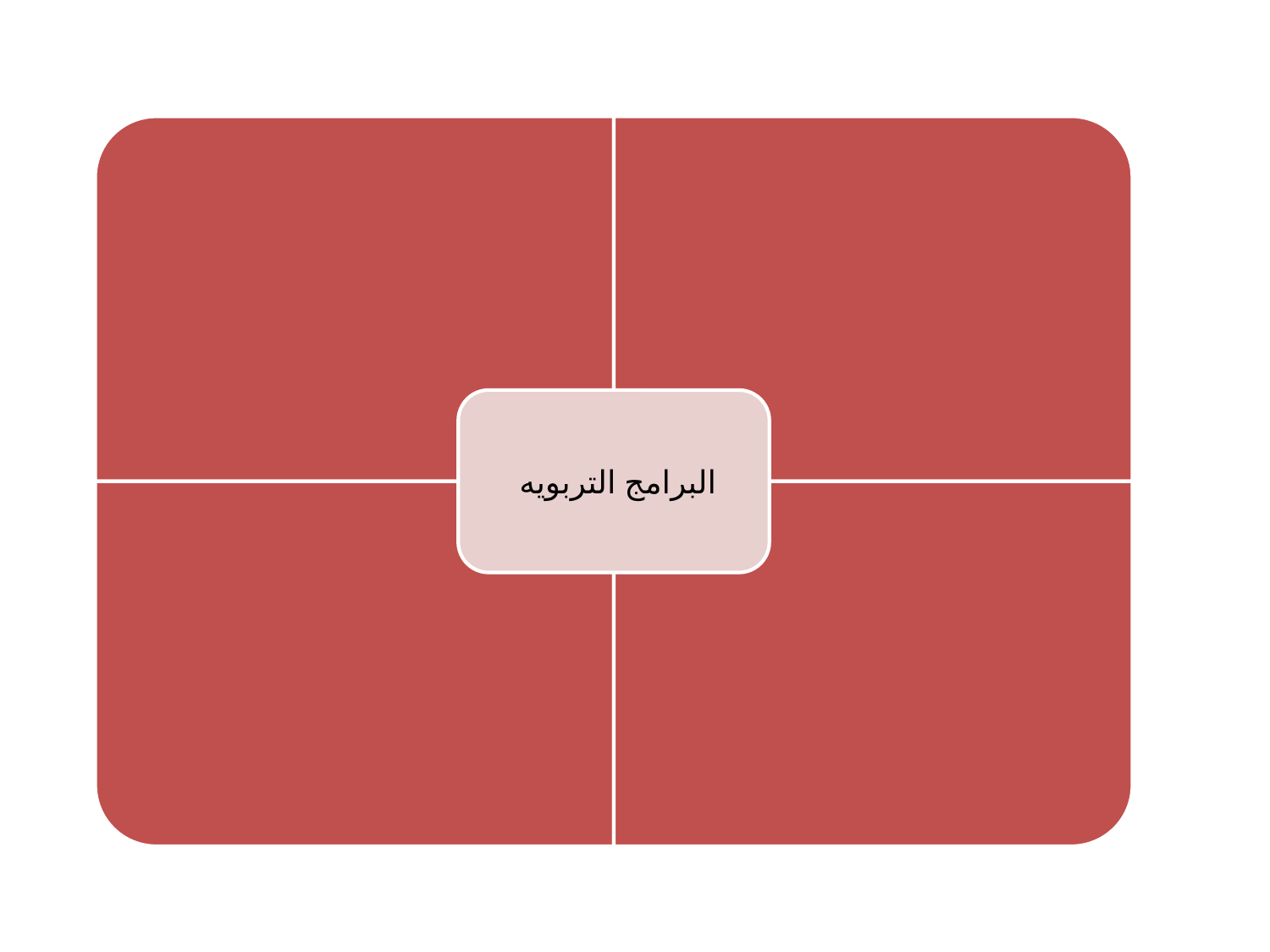

البرامج التربويه
نظام التواصل اللفظي باستخدام الصور